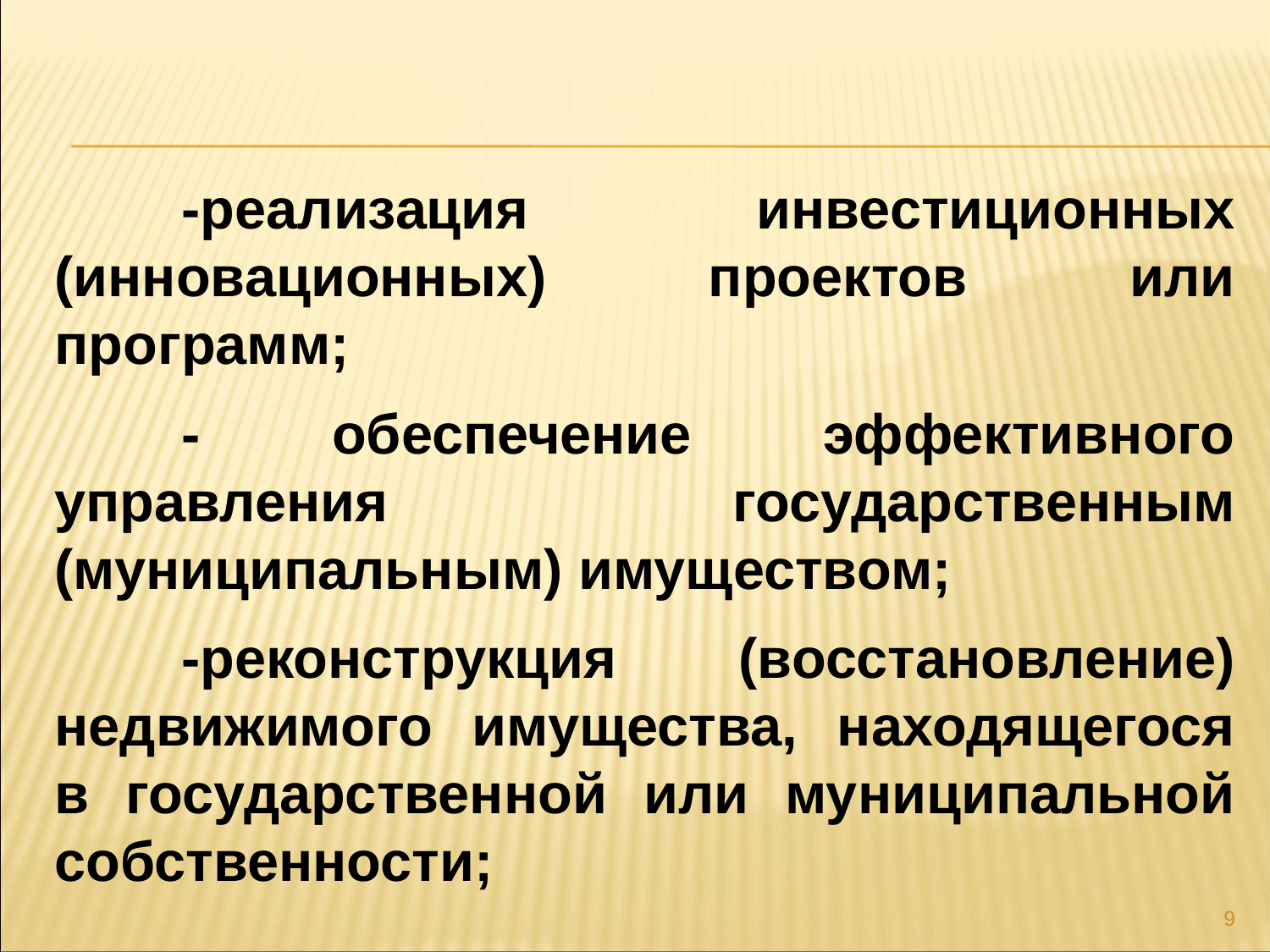

-реализация инвестиционных (инновационных) проектов или программ;
	- обеспечение эффективного управления государственным (муниципальным) имуществом;
	-реконструкция (восстановление) недвижимого имущества, находящегося в государственной или муниципальной собственности;
9